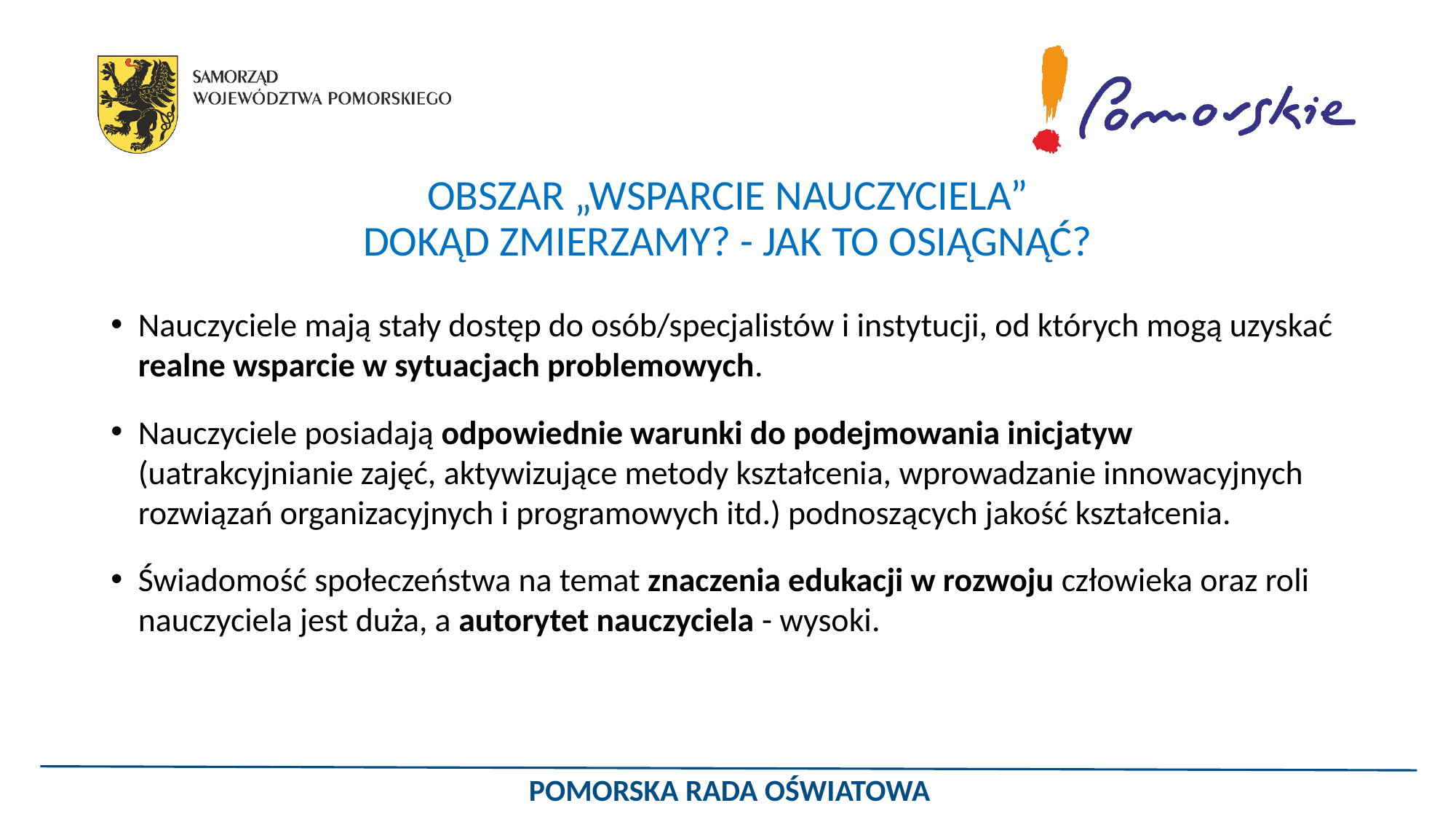

# OBSZAR „WSPARCIE NAUCZYCIELA” DOKĄD ZMIERZAMY? - JAK TO OSIĄGNĄĆ?
Nauczyciele mają stały dostęp do osób/specjalistów i instytucji, od których mogą uzyskać realne wsparcie w sytuacjach problemowych.
Nauczyciele posiadają odpowiednie warunki do podejmowania inicjatyw (uatrakcyjnianie zajęć, aktywizujące metody kształcenia, wprowadzanie innowacyjnych rozwiązań organizacyjnych i programowych itd.) podnoszących jakość kształcenia.
Świadomość społeczeństwa na temat znaczenia edukacji w rozwoju człowieka oraz roli nauczyciela jest duża, a autorytet nauczyciela - wysoki.